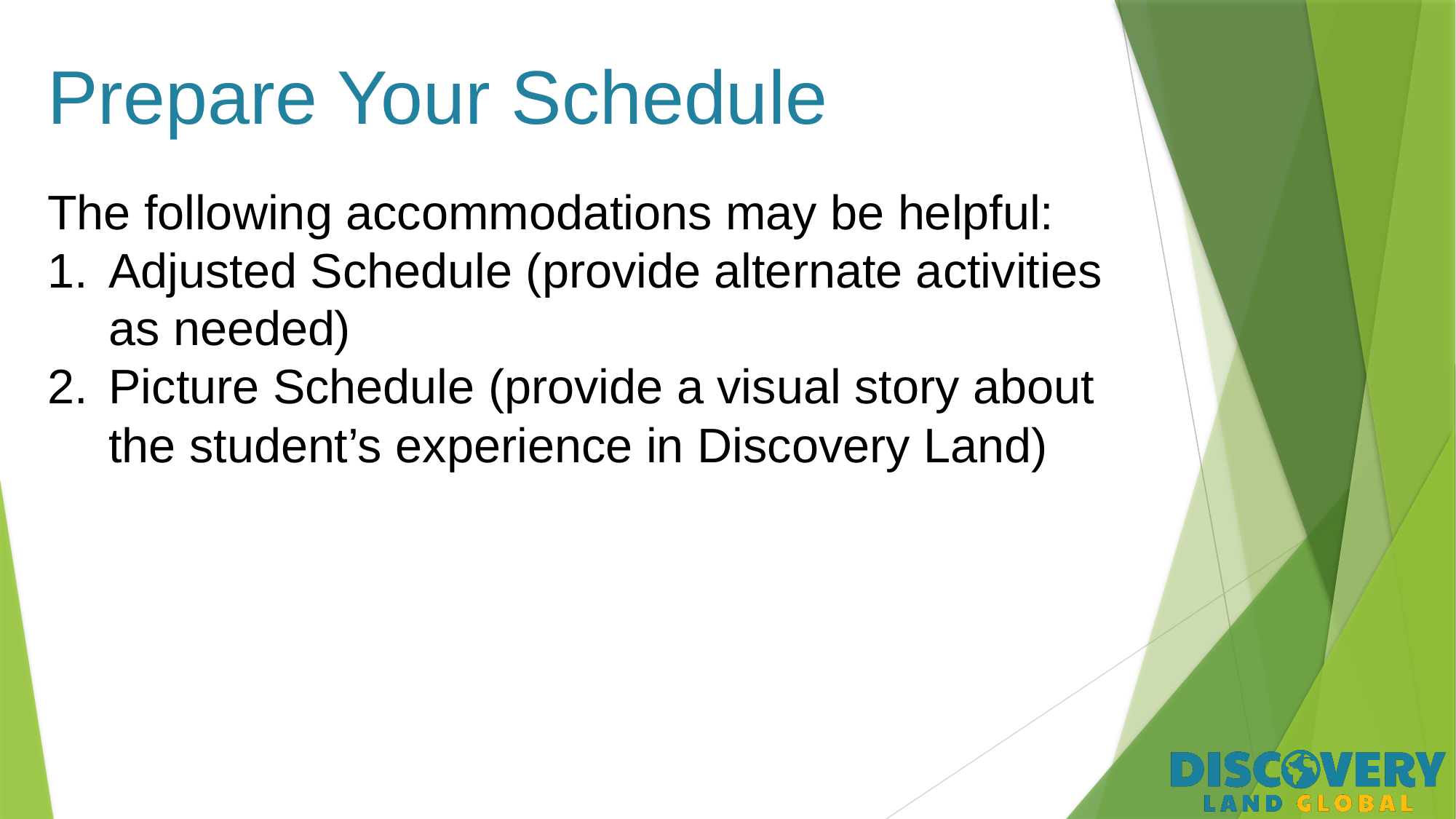

# Prepare Your Schedule
The following accommodations may be helpful:
Adjusted Schedule (provide alternate activities as needed)
Picture Schedule (provide a visual story about the student’s experience in Discovery Land)